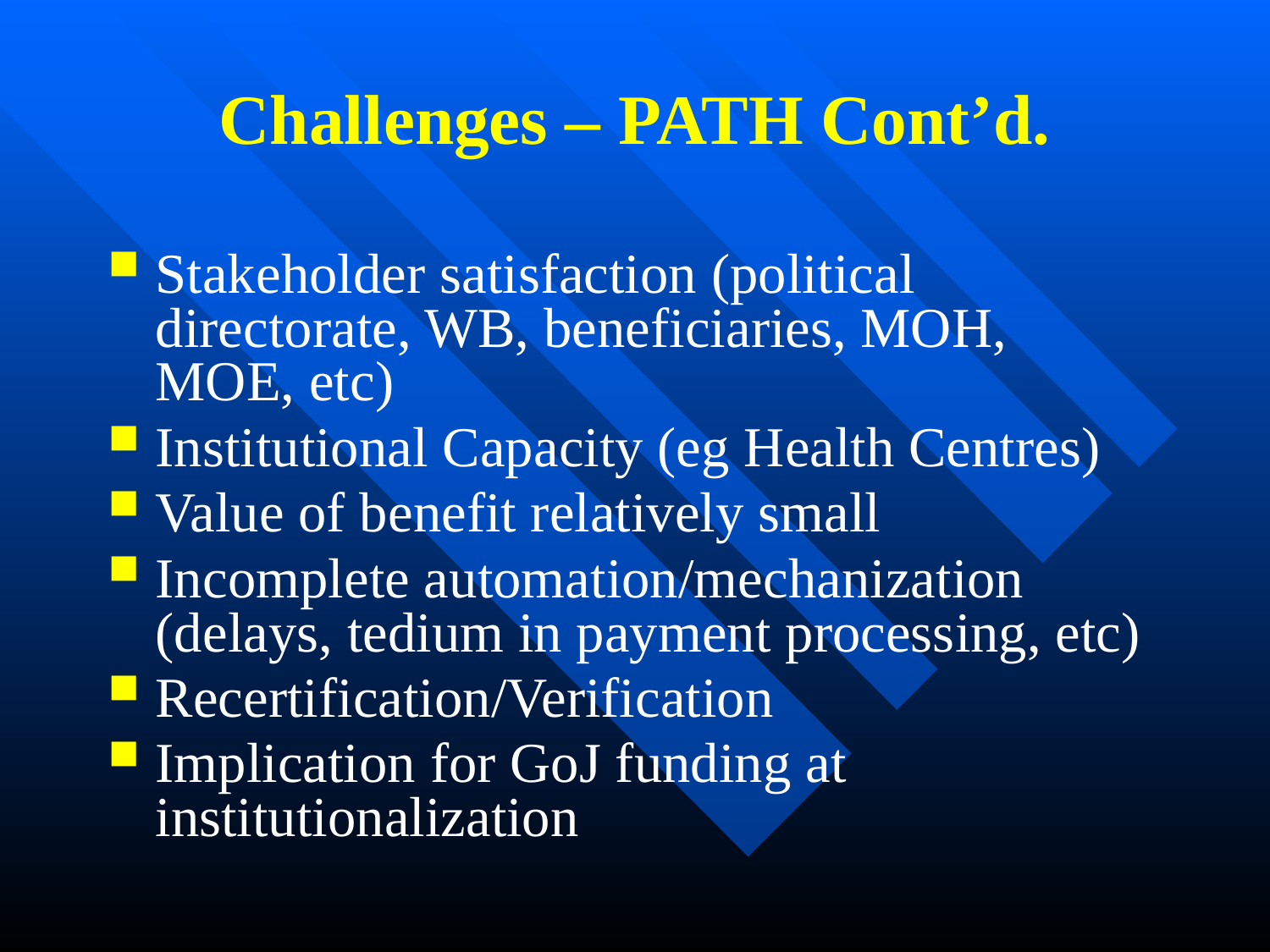

# Challenges – PATH Cont’d.
Stakeholder satisfaction (political directorate, WB, beneficiaries, MOH, MOE, etc)
Institutional Capacity (eg Health Centres)
Value of benefit relatively small
Incomplete automation/mechanization (delays, tedium in payment processing, etc)
Recertification/Verification
Implication for GoJ funding at institutionalization